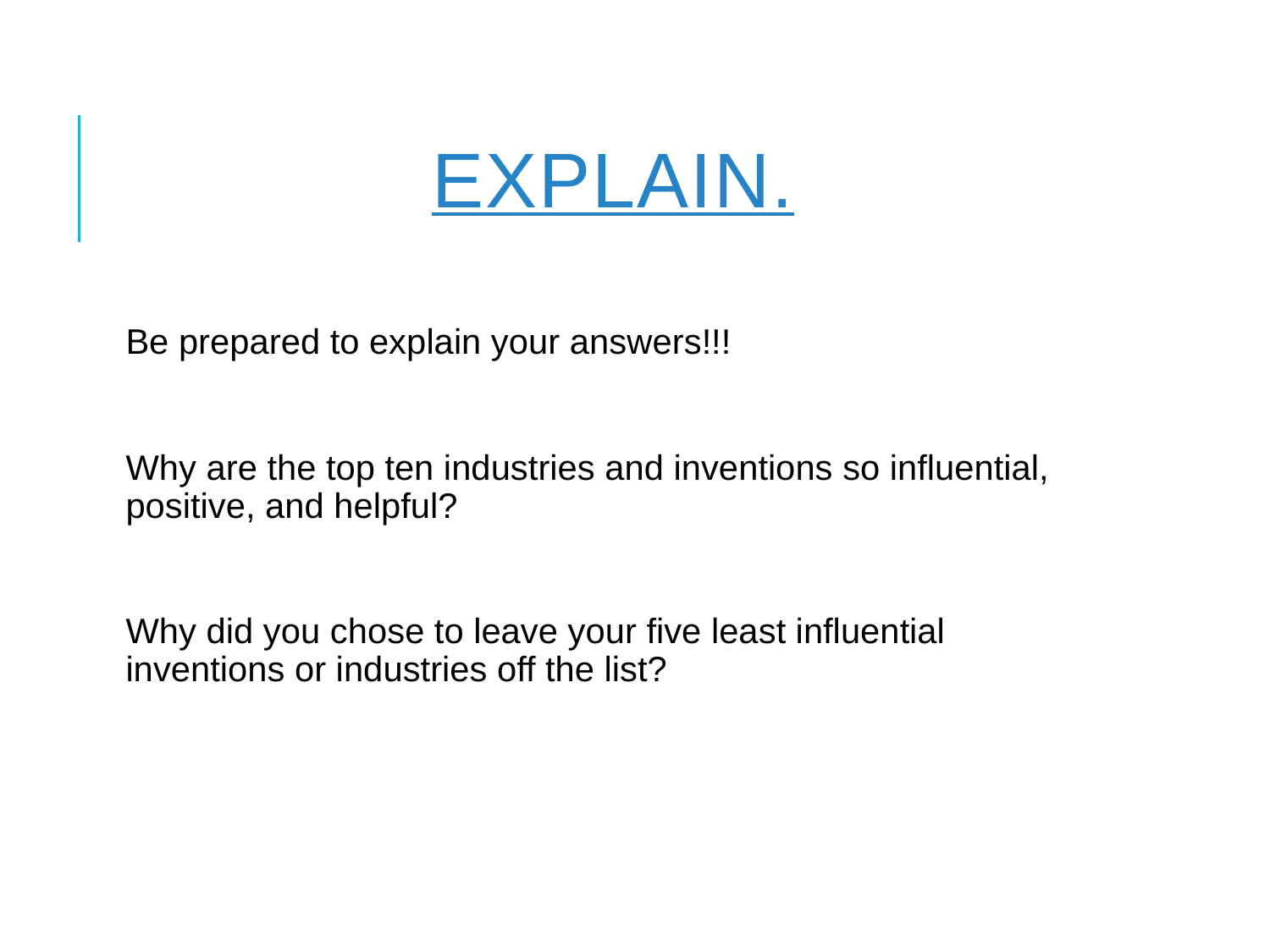

# EXPLAIN.
	Be prepared to explain your answers!!!

	Why are the top ten industries and inventions so influential, positive, and helpful?

	Why did you chose to leave your five least influential inventions or industries off the list?